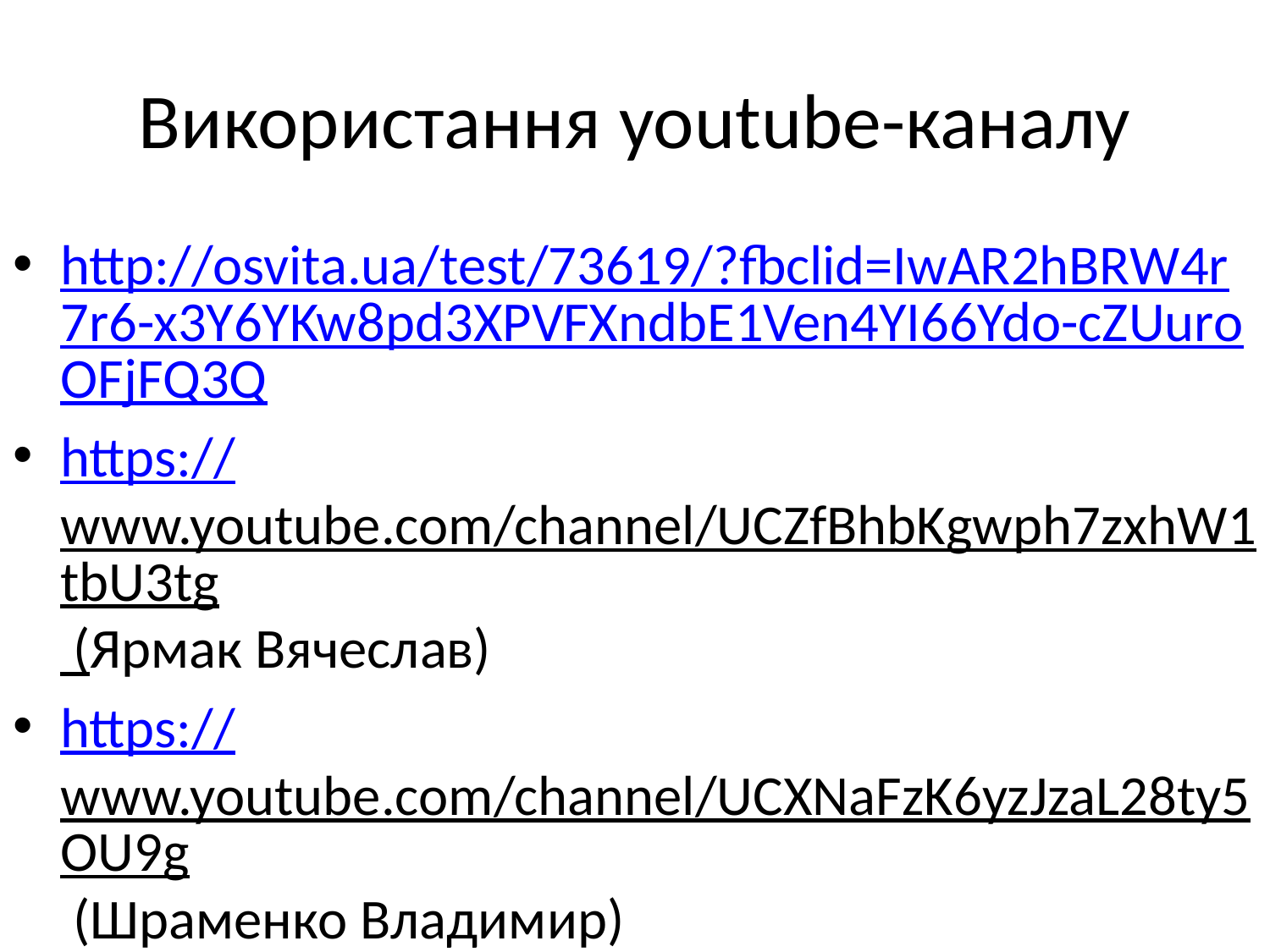

# Використання youtube-каналу
http://osvita.ua/test/73619/?fbclid=IwAR2hBRW4r7r6-x3Y6YKw8pd3XPVFXndbE1Ven4YI66Ydo-cZUuroOFjFQ3Q
https://www.youtube.com/channel/UCZfBhbKgwph7zxhW1tbU3tg (Ярмак Вячеслав)
https://www.youtube.com/channel/UCXNaFzK6yzJzaL28ty5OU9g (Шраменко Владимир)
https://www.youtube.com/channel/UCpnN7n9ewUs1e33_kFYsnFg (Ткаченко Сергій)